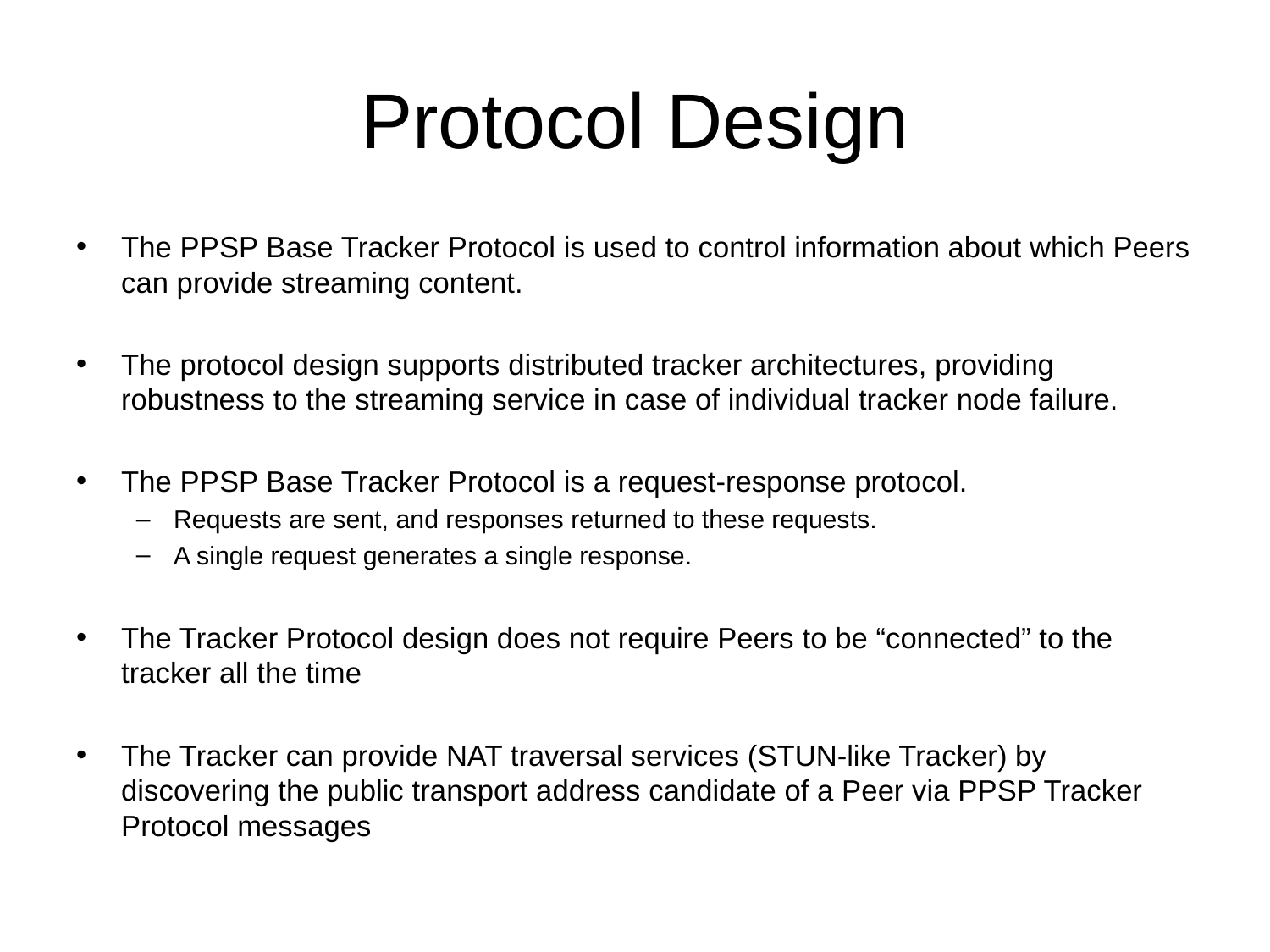

# Protocol Design
The PPSP Base Tracker Protocol is used to control information about which Peers can provide streaming content.

The protocol design supports distributed tracker architectures, providing robustness to the streaming service in case of individual tracker node failure.

The PPSP Base Tracker Protocol is a request-response protocol.
Requests are sent, and responses returned to these requests.
A single request generates a single response.

The Tracker Protocol design does not require Peers to be “connected” to the tracker all the time

The Tracker can provide NAT traversal services (STUN-like Tracker) by discovering the public transport address candidate of a Peer via PPSP Tracker Protocol messages